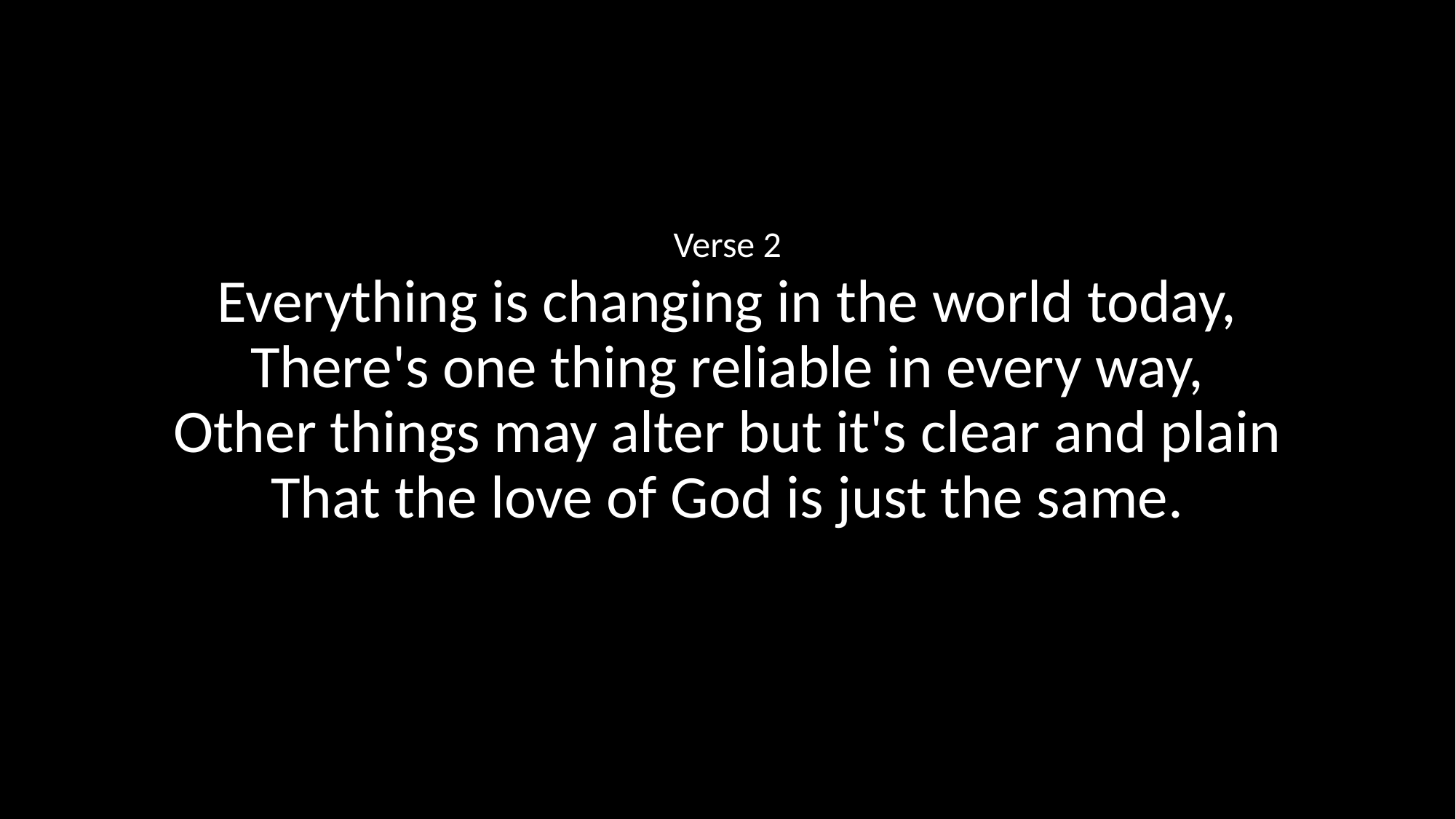

Verse 2
Everything is changing in the world today,
There's one thing reliable in every way,
Other things may alter but it's clear and plain
That the love of God is just the same.